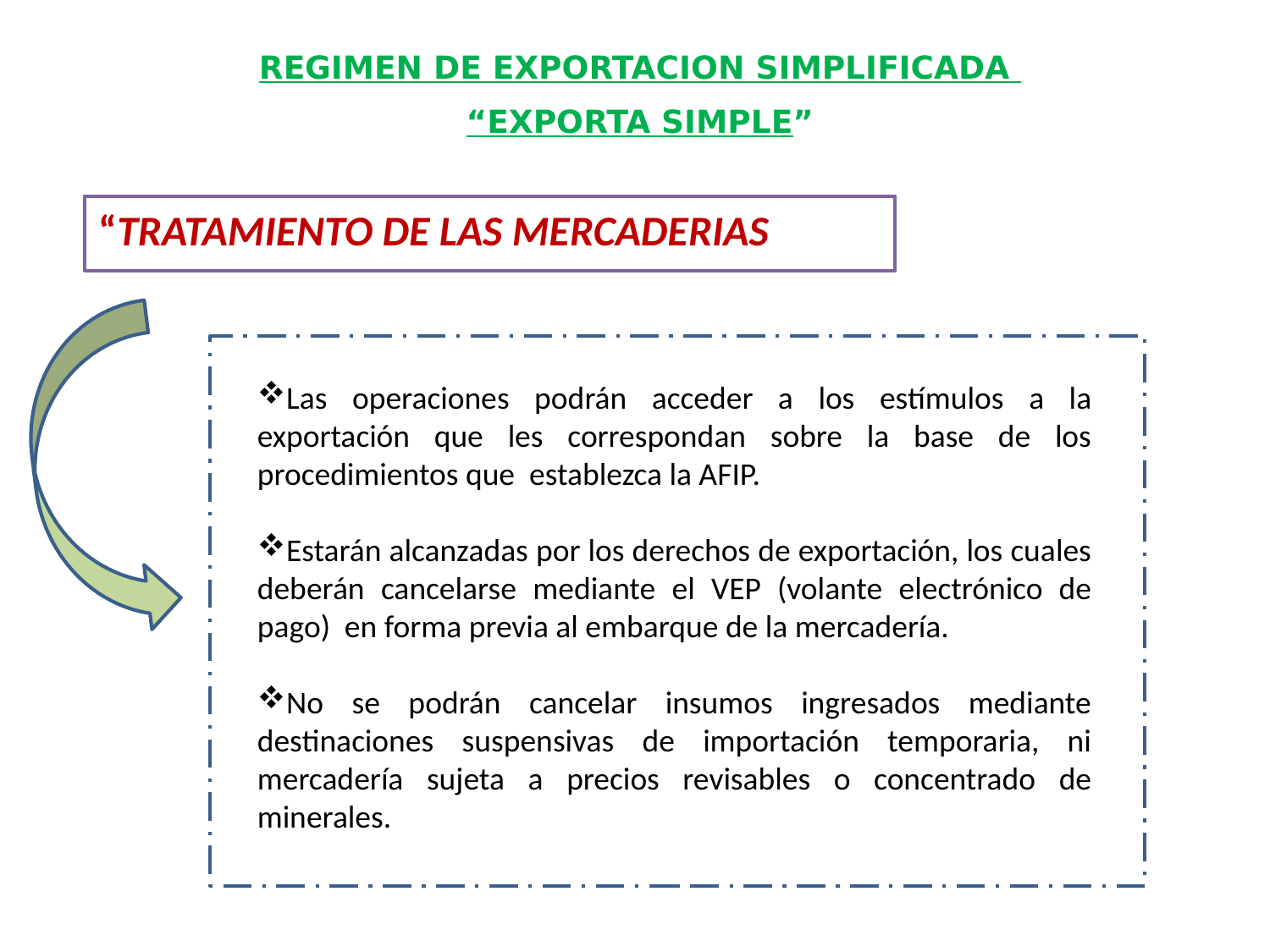

REGIMEN DE EXPORTACION SIMPLIFICADA
“EXPORTA SIMPLE”
“TRATAMIENTO DE LAS MERCADERIAS

Las operaciones podrán acceder a los estímulos a la exportación que les correspondan sobre la base de los procedimientos que  establezca la AFIP.

Estarán alcanzadas por los derechos de exportación, los cuales deberán cancelarse mediante el VEP (volante electrónico de pago)  en forma previa al embarque de la mercadería.

No se podrán cancelar insumos ingresados mediante destinaciones suspensivas de importación temporaria, ni mercadería sujeta a precios revisables o concentrado de minerales.